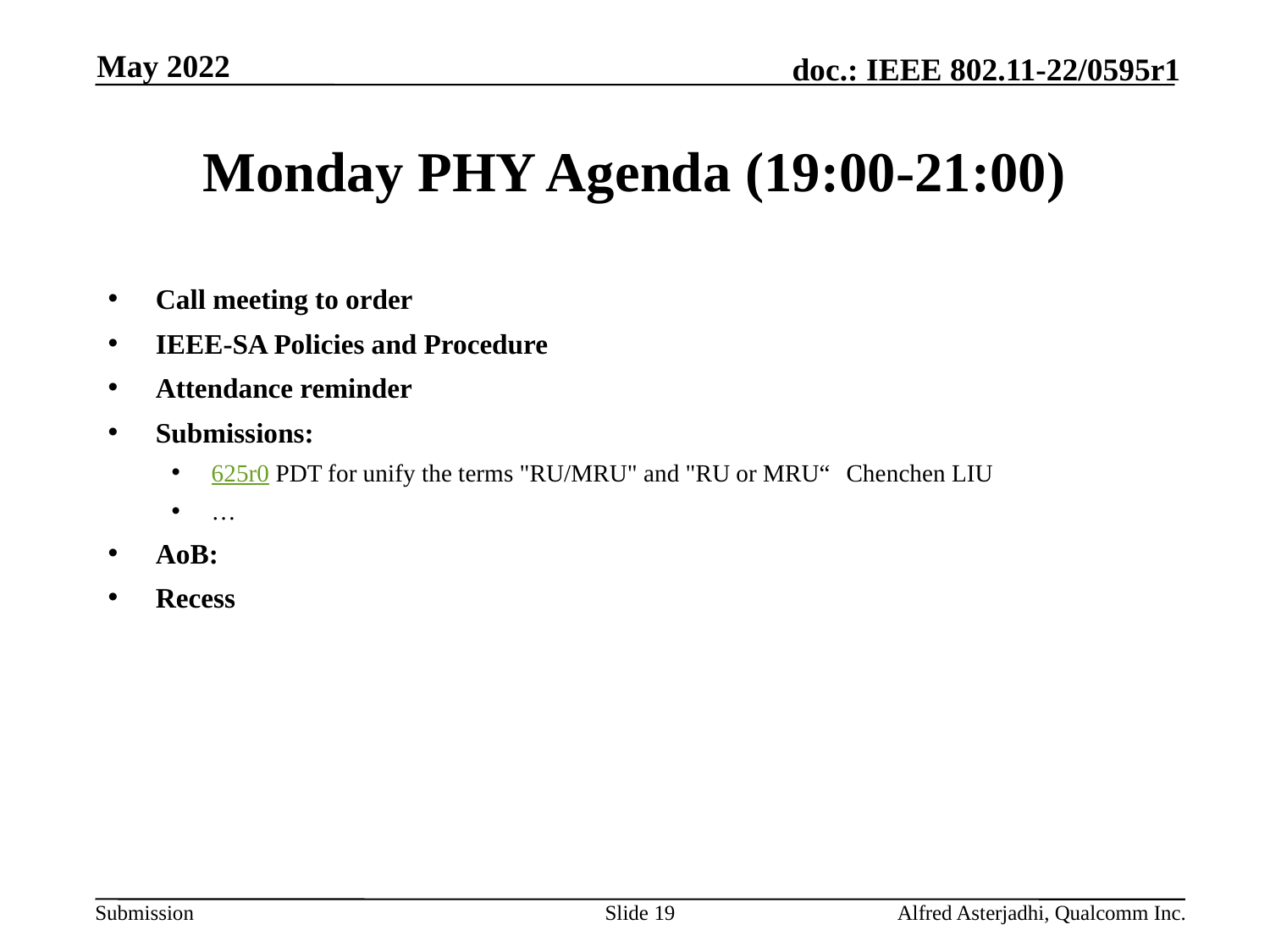

May 2022
# Monday PHY Agenda (19:00-21:00)
Call meeting to order
IEEE-SA Policies and Procedure
Attendance reminder
Submissions:
625r0 PDT for unify the terms "RU/MRU" and "RU or MRU“	Chenchen LIU
…
AoB:
Recess
Slide 19
Alfred Asterjadhi, Qualcomm Inc.